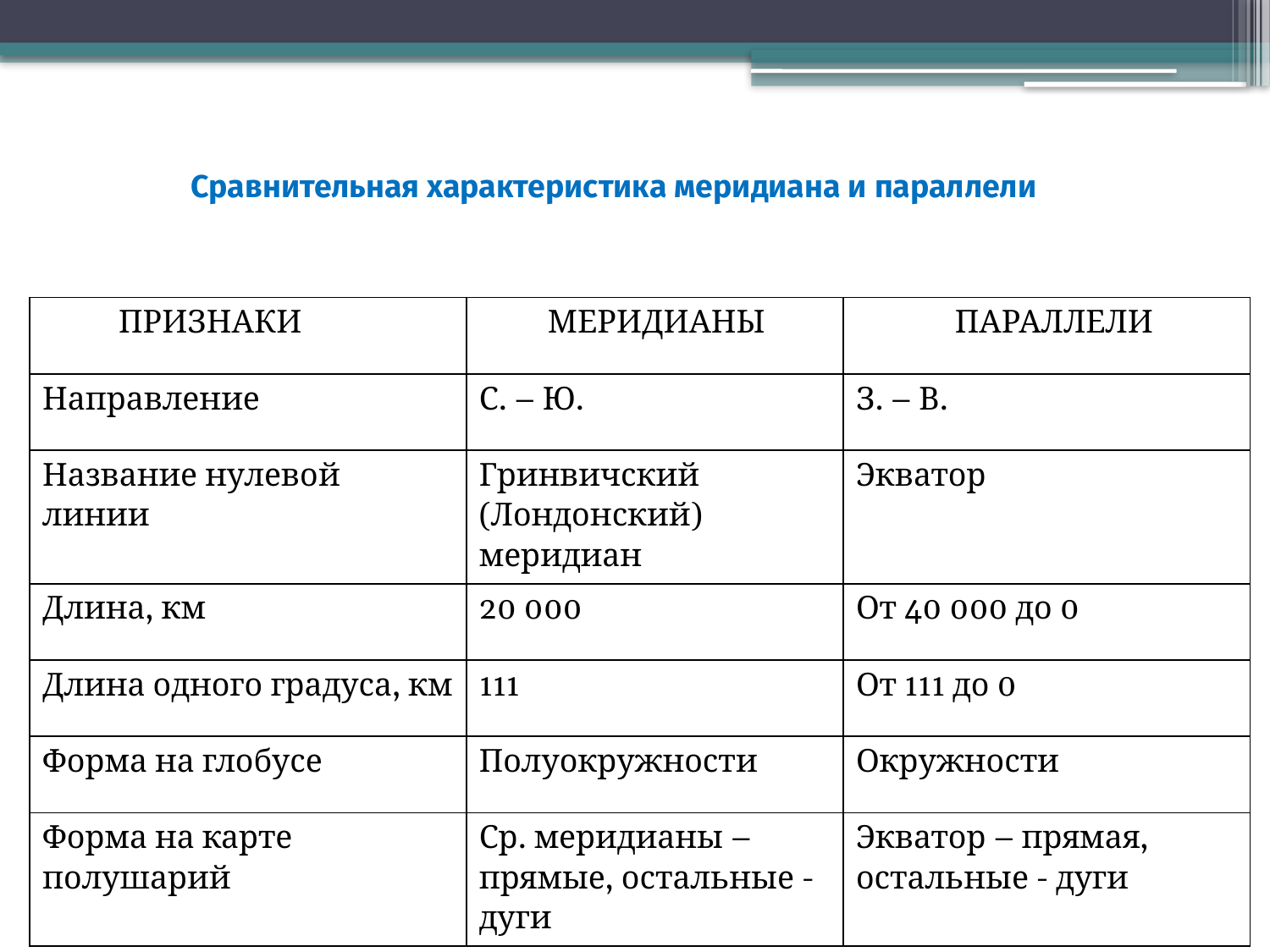

# Сравнительная характеристика меридиана и параллели
| ПРИЗНАКИ | МЕРИДИАНЫ | ПАРАЛЛЕЛИ |
| --- | --- | --- |
| Направление | С. – Ю. | З. – В. |
| Название нулевой линии | Гринвичский (Лондонский) меридиан | Экватор |
| Длина, км | 20 000 | От 40 000 до 0 |
| Длина одного градуса, км | 111 | От 111 до 0 |
| Форма на глобусе | Полуокружности | Окружности |
| Форма на карте полушарий | Ср. меридианы – прямые, остальные - дуги | Экватор – прямая, остальные - дуги |